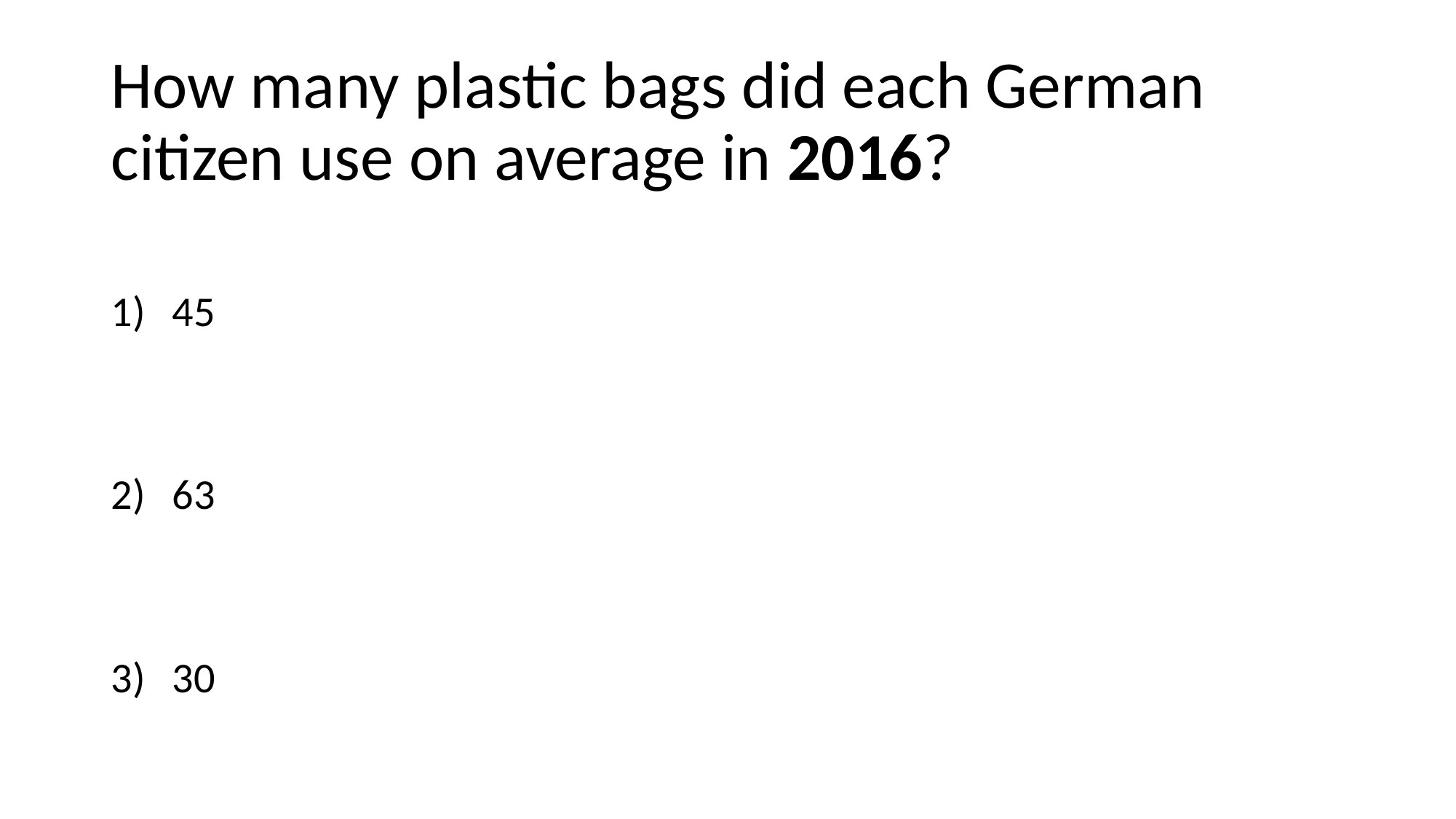

# How many plastic bags did each German citizen use on average in 2016?
45

63

30